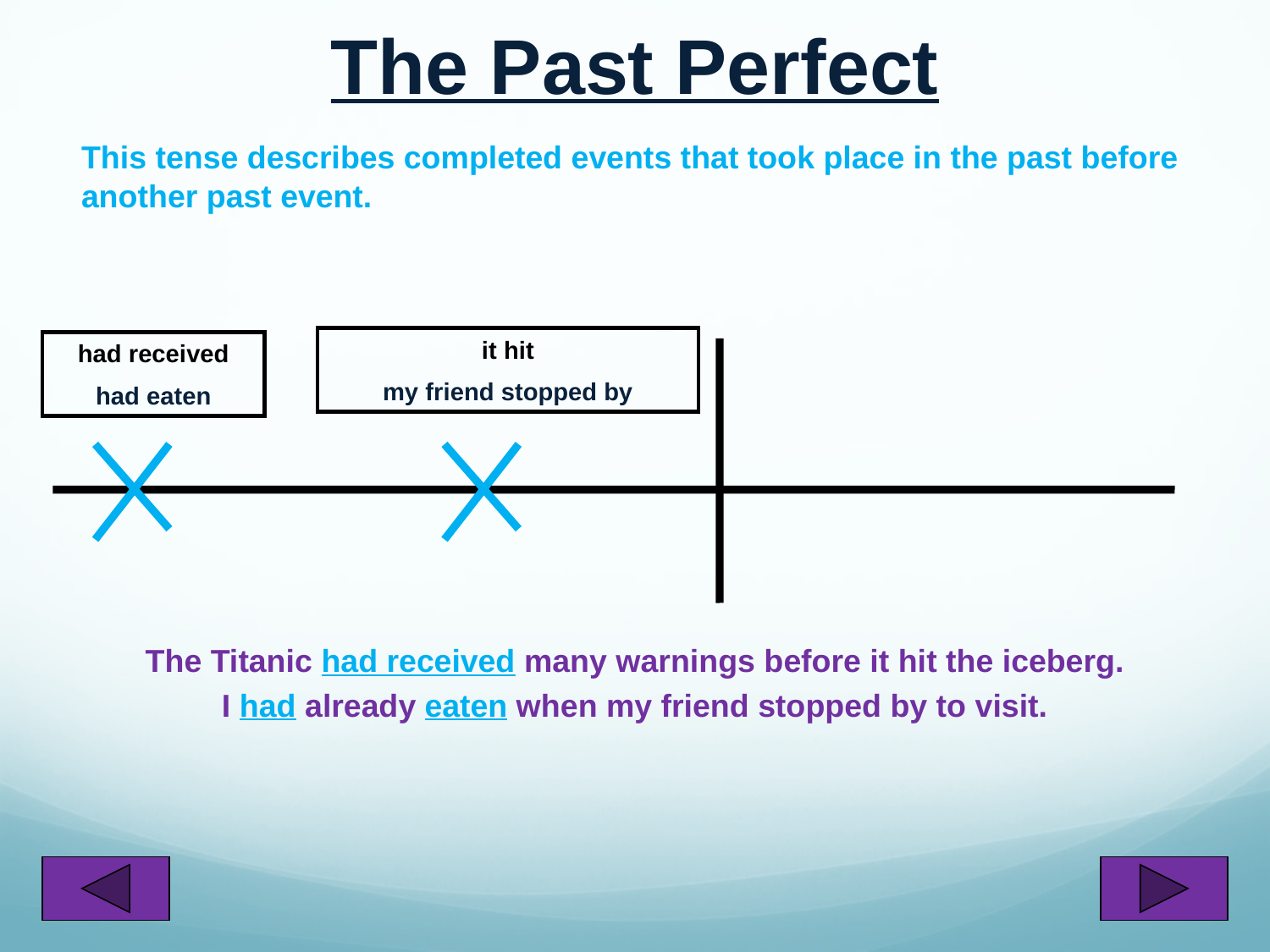

The Past Perfect
    	This tense describes completed events that took place in the past before another past event.
it hit
my friend stopped by
had received
had eaten

The Titanic had received many warnings before it hit the iceberg.
I had already eaten when my friend stopped by to visit.